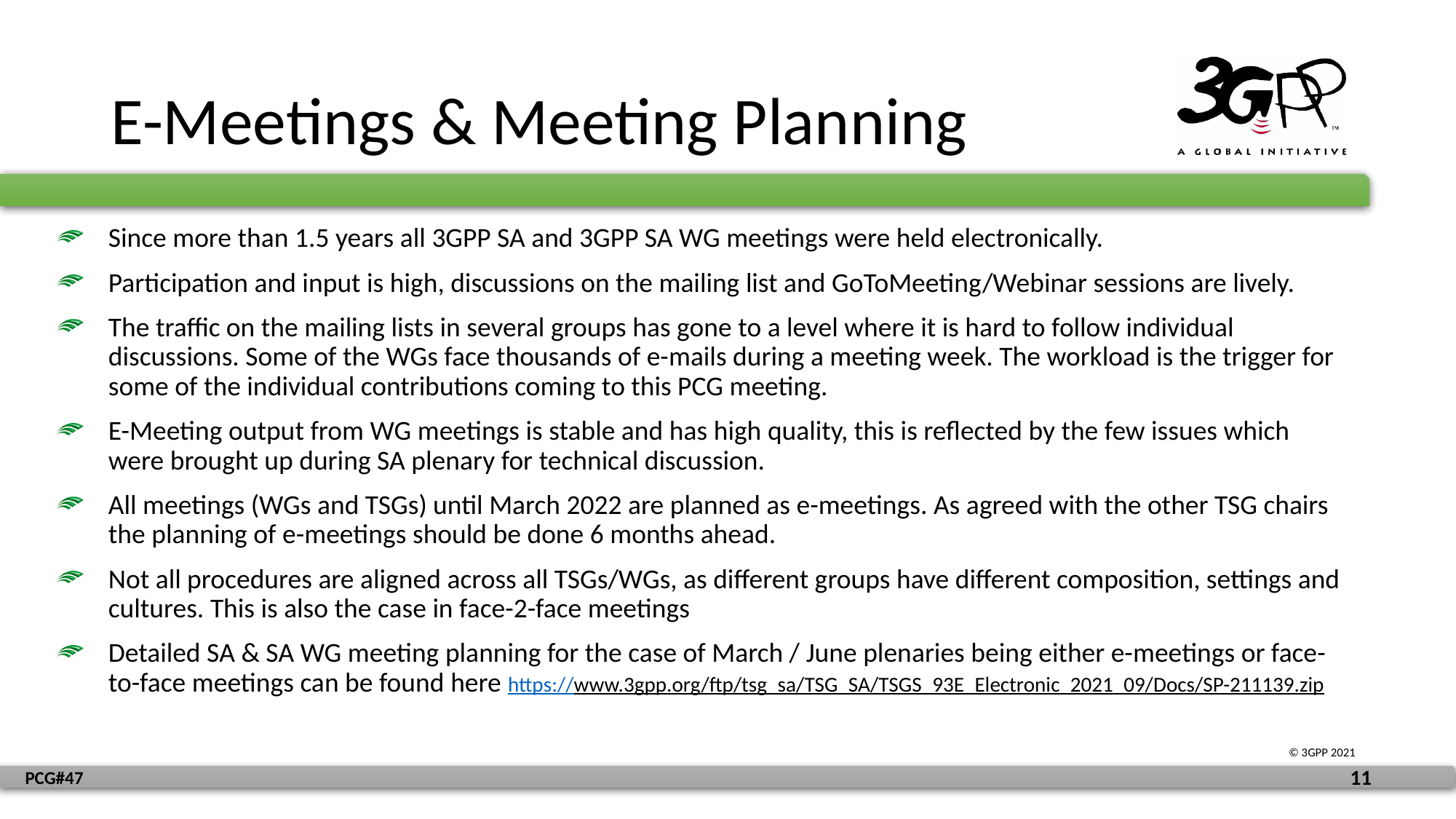

# E-Meetings & Meeting Planning
Since more than 1.5 years all 3GPP SA and 3GPP SA WG meetings were held electronically.
Participation and input is high, discussions on the mailing list and GoToMeeting/Webinar sessions are lively.
The traffic on the mailing lists in several groups has gone to a level where it is hard to follow individual discussions. Some of the WGs face thousands of e-mails during a meeting week. The workload is the trigger for  some of the individual contributions coming to this PCG meeting.
E-Meeting output from WG meetings is stable and has high quality, this is reflected by the few issues which were brought up during SA plenary for technical discussion.
All meetings (WGs and TSGs) until March 2022 are planned as e-meetings. As agreed with the other TSG chairs the planning of e-meetings should be done 6 months ahead.
Not all procedures are aligned across all TSGs/WGs, as different groups have different composition, settings and cultures. This is also the case in face-2-face meetings
Detailed SA & SA WG meeting planning for the case of March / June plenaries being either e-meetings or face-to-face meetings can be found here https://www.3gpp.org/ftp/tsg_sa/TSG_SA/TSGS_93E_Electronic_2021_09/Docs/SP-211139.zip